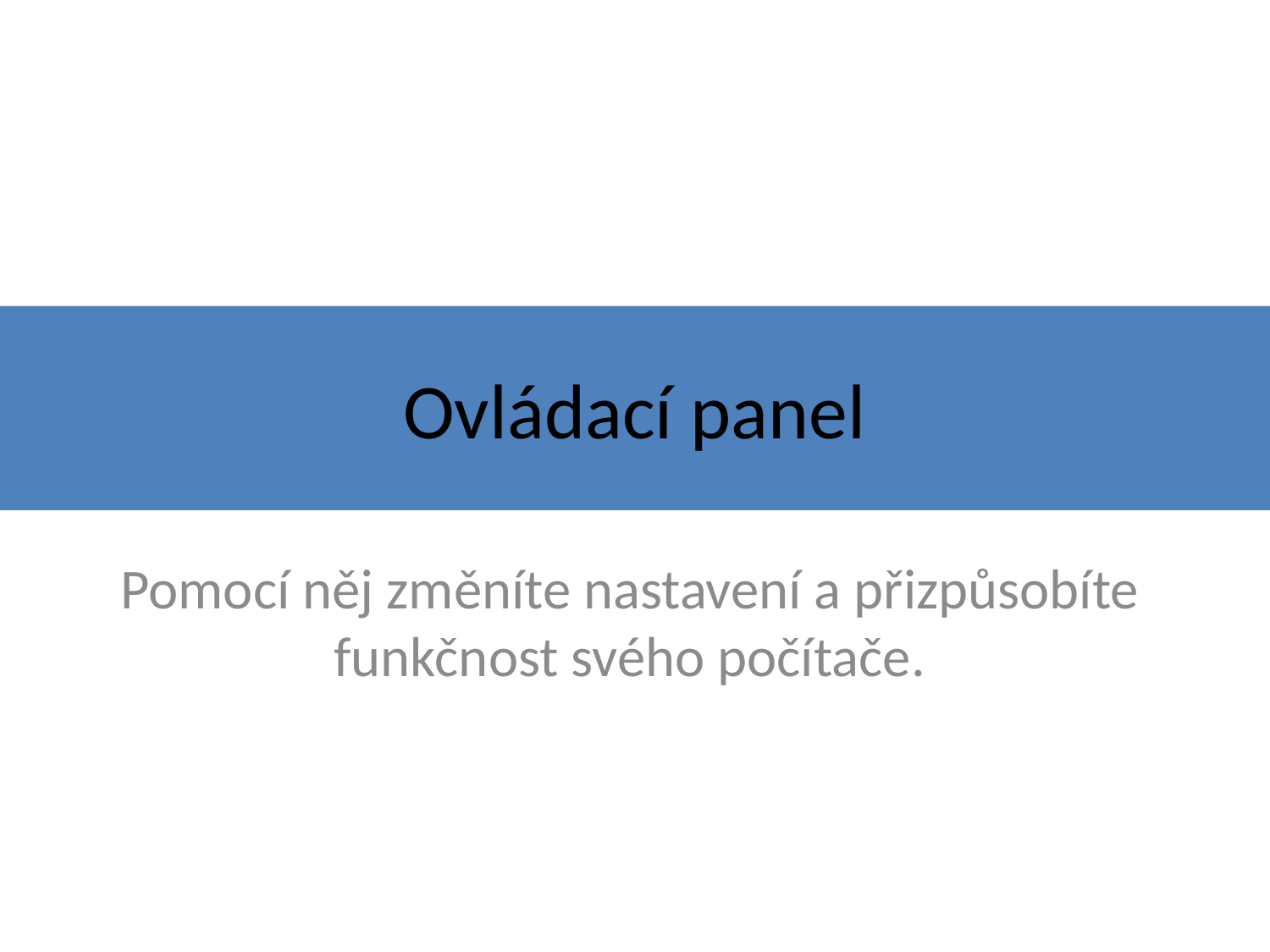

# Ovládací panel
Pomocí něj změníte nastavení a přizpůsobíte funkčnost svého počítače.